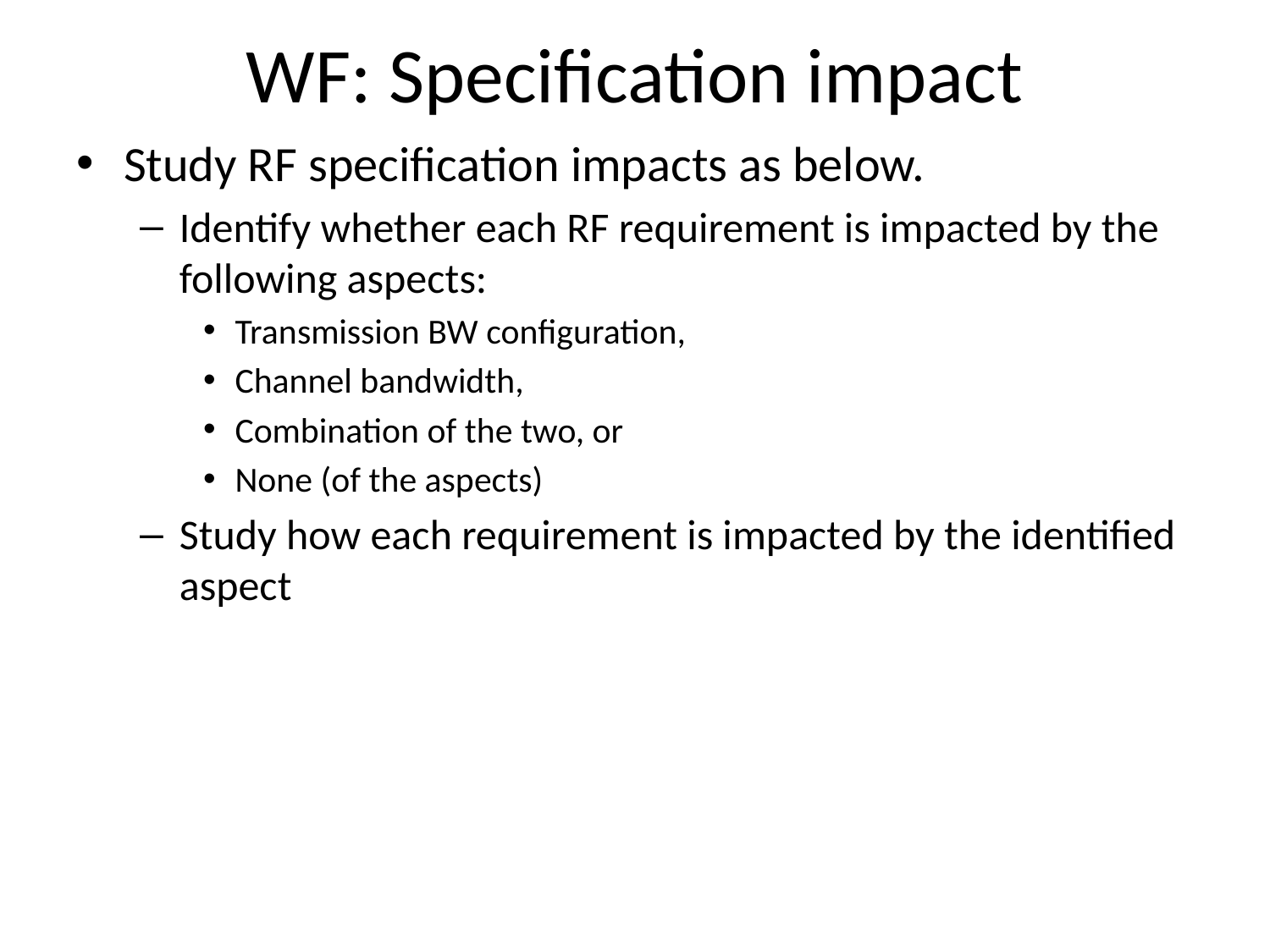

# WF: Specification impact
Study RF specification impacts as below.
Identify whether each RF requirement is impacted by the following aspects:
Transmission BW configuration,
Channel bandwidth,
Combination of the two, or
None (of the aspects)
Study how each requirement is impacted by the identified aspect